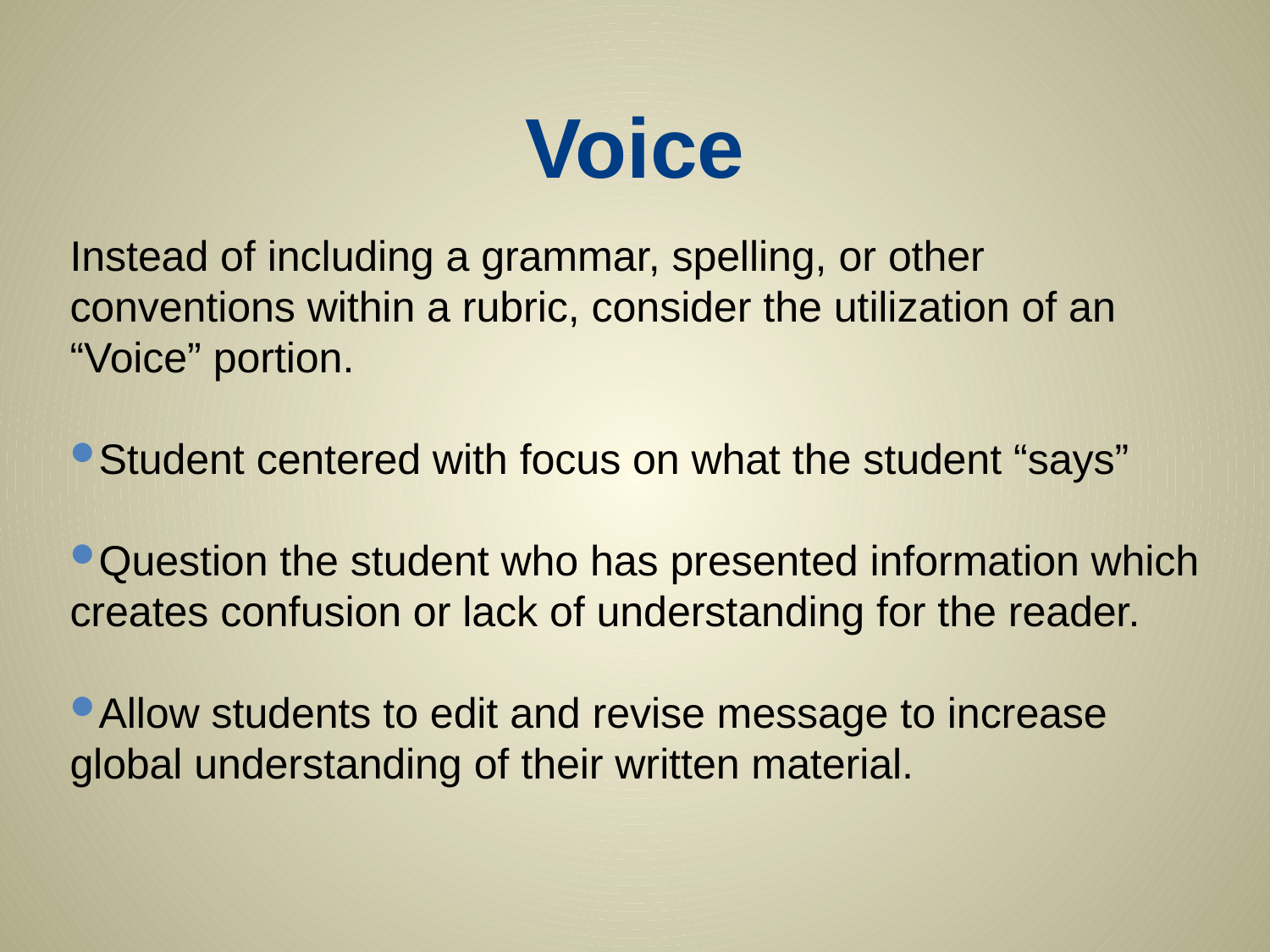

# Voice
Instead of including a grammar, spelling, or other conventions within a rubric, consider the utilization of an “Voice” portion.

Student centered with focus on what the student “says”

Question the student who has presented information which creates confusion or lack of understanding for the reader.

Allow students to edit and revise message to increase global understanding of their written material.